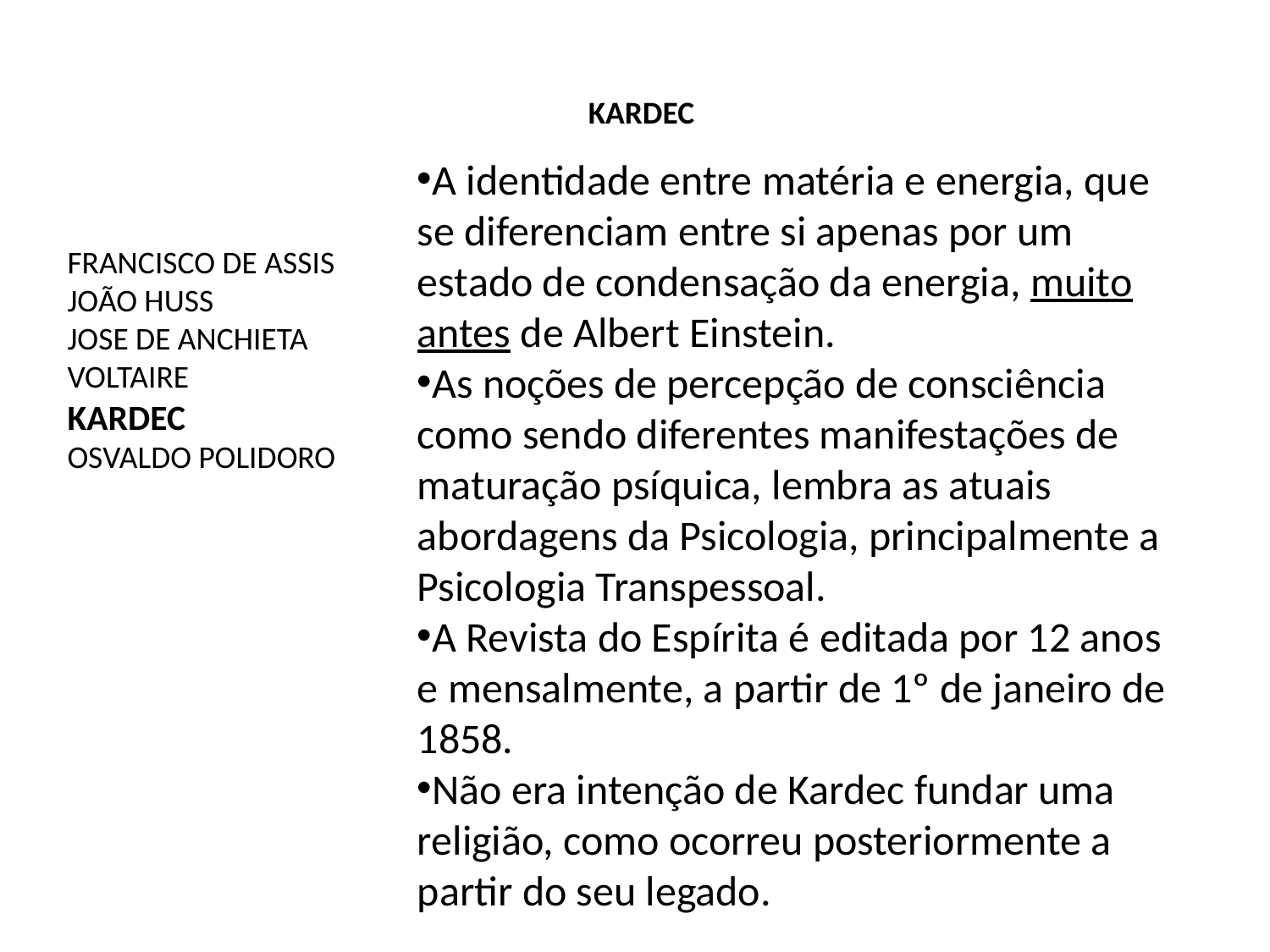

KARDEC
A identidade entre matéria e energia, que se diferenciam entre si apenas por um estado de condensação da energia, muito antes de Albert Einstein.
As noções de percepção de consciência como sendo diferentes manifestações de maturação psíquica, lembra as atuais abordagens da Psicologia, principalmente a Psicologia Transpessoal.
A Revista do Espírita é editada por 12 anos e mensalmente, a partir de 1º de janeiro de 1858.
Não era intenção de Kardec fundar uma religião, como ocorreu posteriormente a partir do seu legado.
FRANCISCO DE ASSIS
JOÃO HUSS
JOSE DE ANCHIETA
VOLTAIRE
KARDEC
OSVALDO POLIDORO